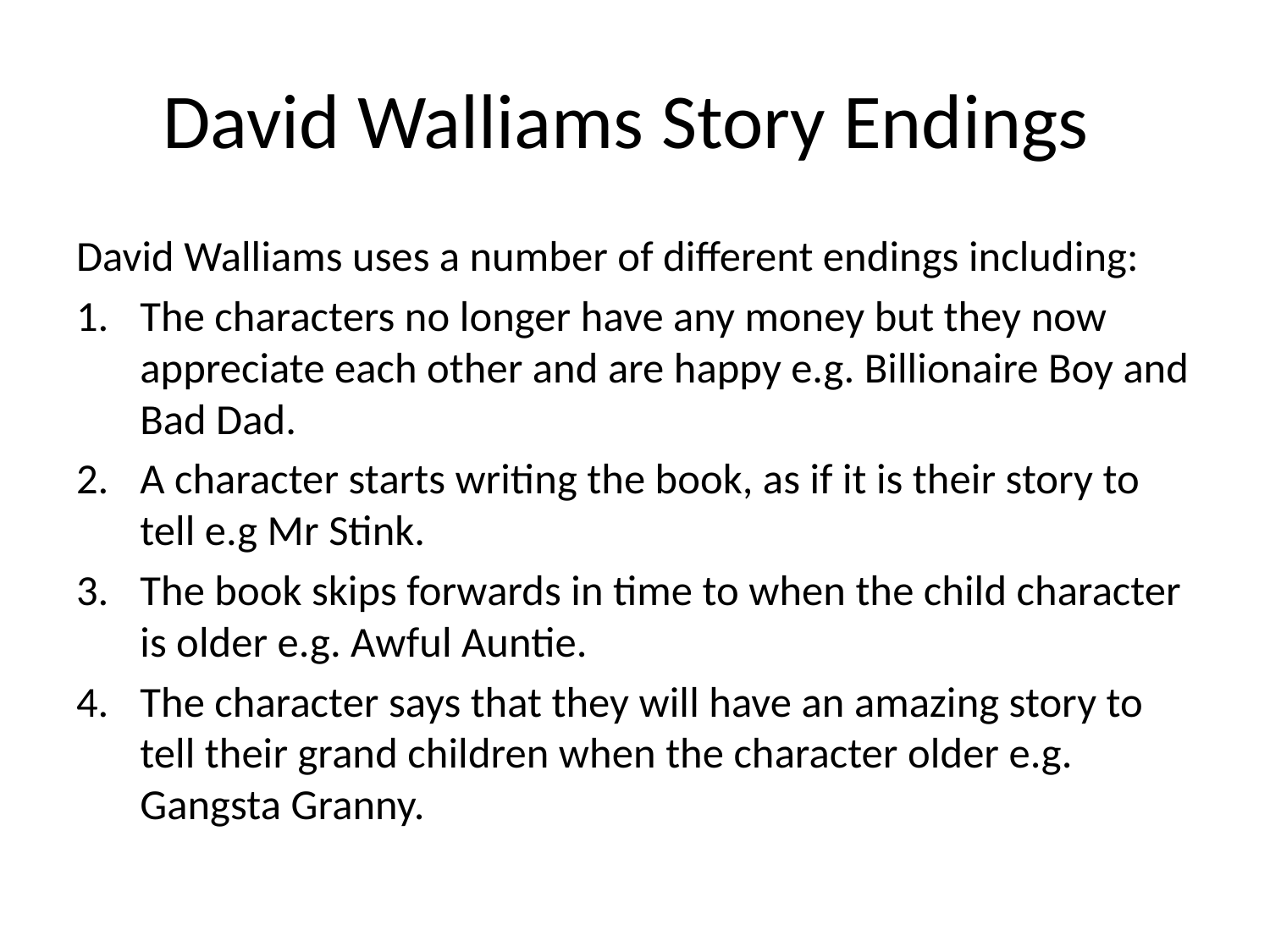

# David Walliams Story Endings
David Walliams uses a number of different endings including:
The characters no longer have any money but they now appreciate each other and are happy e.g. Billionaire Boy and Bad Dad.
A character starts writing the book, as if it is their story to tell e.g Mr Stink.
The book skips forwards in time to when the child character is older e.g. Awful Auntie.
The character says that they will have an amazing story to tell their grand children when the character older e.g. Gangsta Granny.